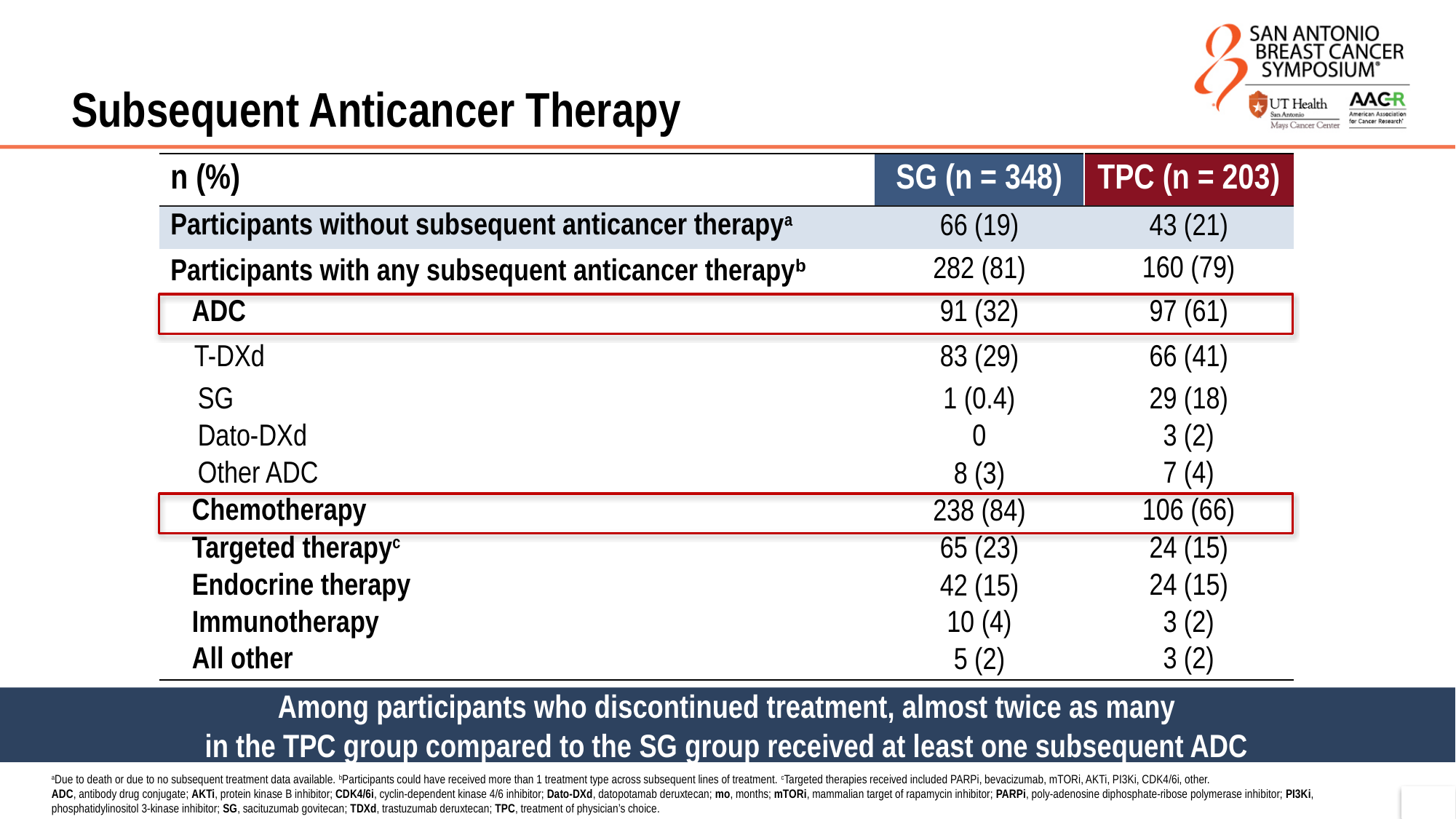

# Subsequent Anticancer Therapy
| n (%) | SG (n = 348) | TPC (n = 203) |
| --- | --- | --- |
| Participants without subsequent anticancer therapya | 66 (19) | 43 (21) |
| Participants with any subsequent anticancer therapyb | 282 (81) | 160 (79) |
| ADC | 91 (32) | 97 (61) |
| T-DXd | 83 (29) | 66 (41) |
| SG | 1 (0.4) | 29 (18) |
| Dato-DXd | 0 | 3 (2) |
| Other ADC | 8 (3) | 7 (4) |
| Chemotherapy | 238 (84) | 106 (66) |
| Targeted therapyc | 65 (23) | 24 (15) |
| Endocrine therapy | 42 (15) | 24 (15) |
| Immunotherapy | 10 (4) | 3 (2) |
| All other | 5 (2) | 3 (2) |

Among participants who discontinued treatment, almost twice as many
in the TPC group compared to the SG group received at least one subsequent ADC
aDue to death or due to no subsequent treatment data available. bParticipants could have received more than 1 treatment type across subsequent lines of treatment. cTargeted therapies received included PARPi, bevacizumab, mTORi, AKTi, PI3Ki, CDK4/6i, other.
ADC, antibody drug conjugate; AKTi, protein kinase B inhibitor; CDK4/6i, cyclin-dependent kinase 4/6 inhibitor; Dato-DXd, datopotamab deruxtecan; mo, months; mTORi, mammalian target of rapamycin inhibitor; PARPi, poly-adenosine diphosphate-ribose polymerase inhibitor; PI3Ki, phosphatidylinositol 3-kinase inhibitor; SG, sacituzumab govitecan; TDXd, trastuzumab deruxtecan; TPC, treatment of physician’s choice.